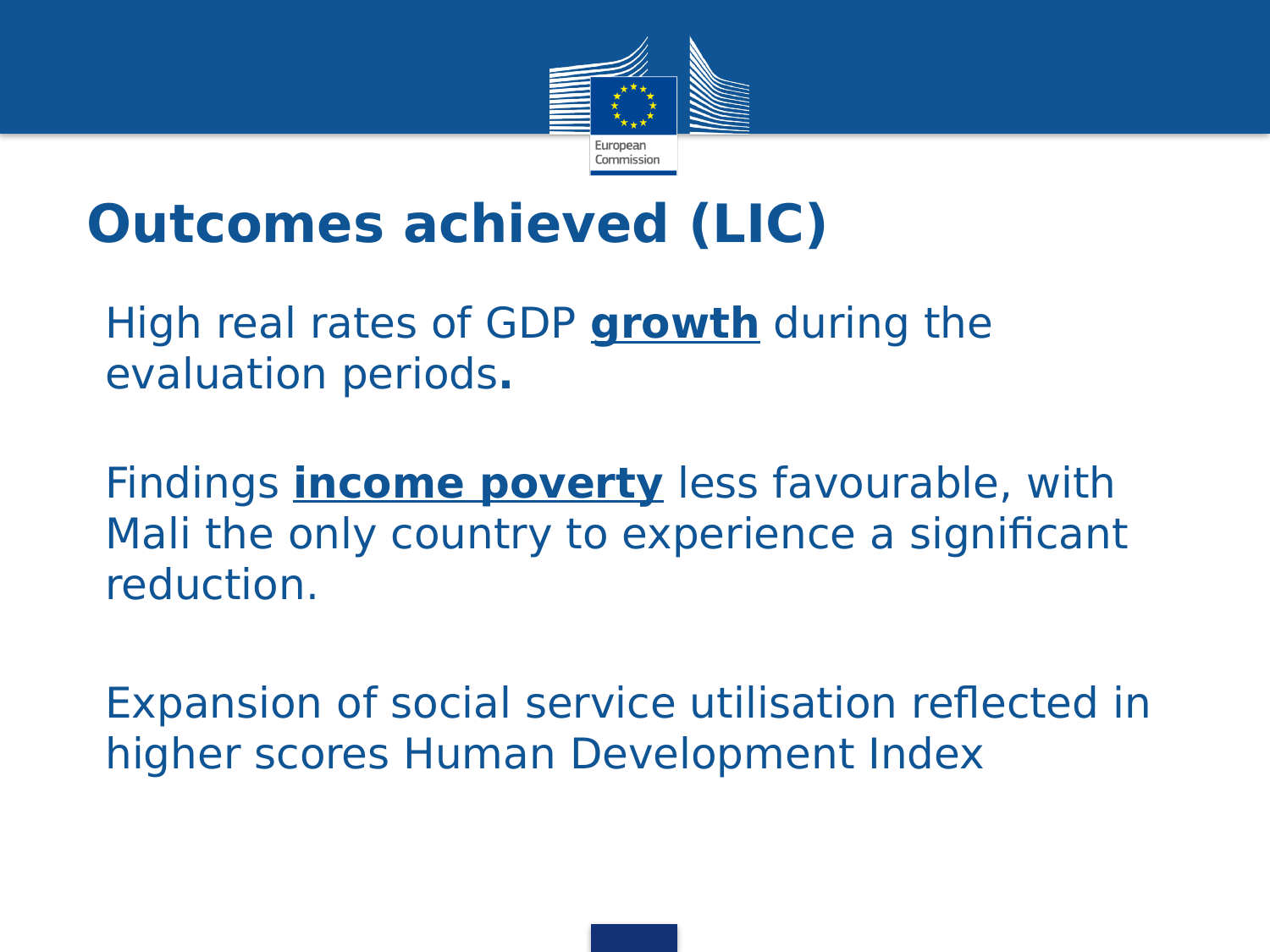

# Outcomes achieved (LIC)
High real rates of GDP growth during the evaluation periods.

Findings income poverty less favourable, with Mali the only country to experience a significant reduction.

Expansion of social service utilisation reflected in higher scores Human Development Index